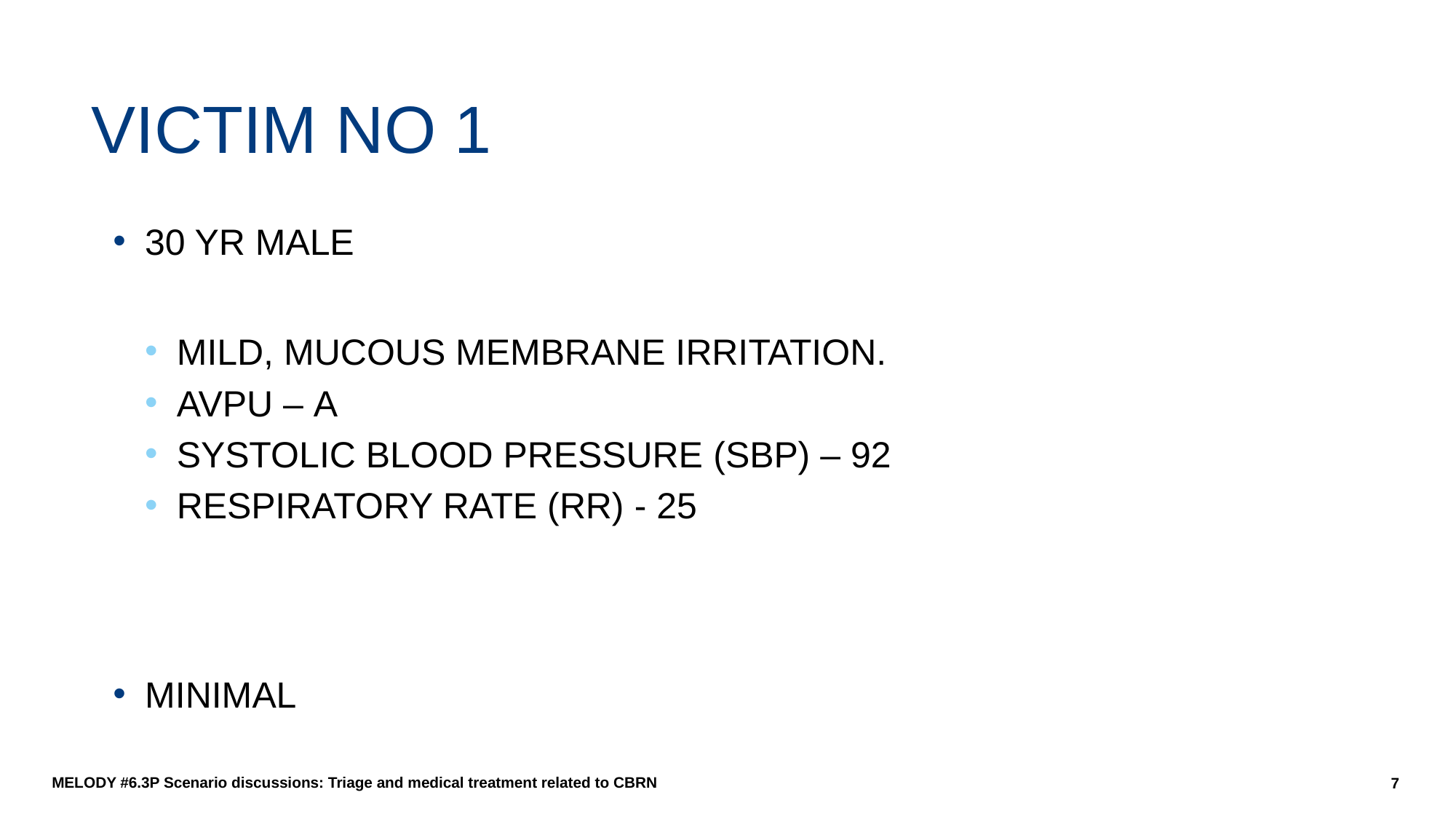

# VICTIM NO 1
30 YR MALE

MILD, MUCOUS MEMBRANE IRRITATION.
AVPU – A
SYSTOLIC BLOOD PRESSURE (SBP) – 92
RESPIRATORY RATE (RR) - 25

MINIMAL

MELODY #6.3P Scenario discussions: Triage and medical treatment related to CBRN
7